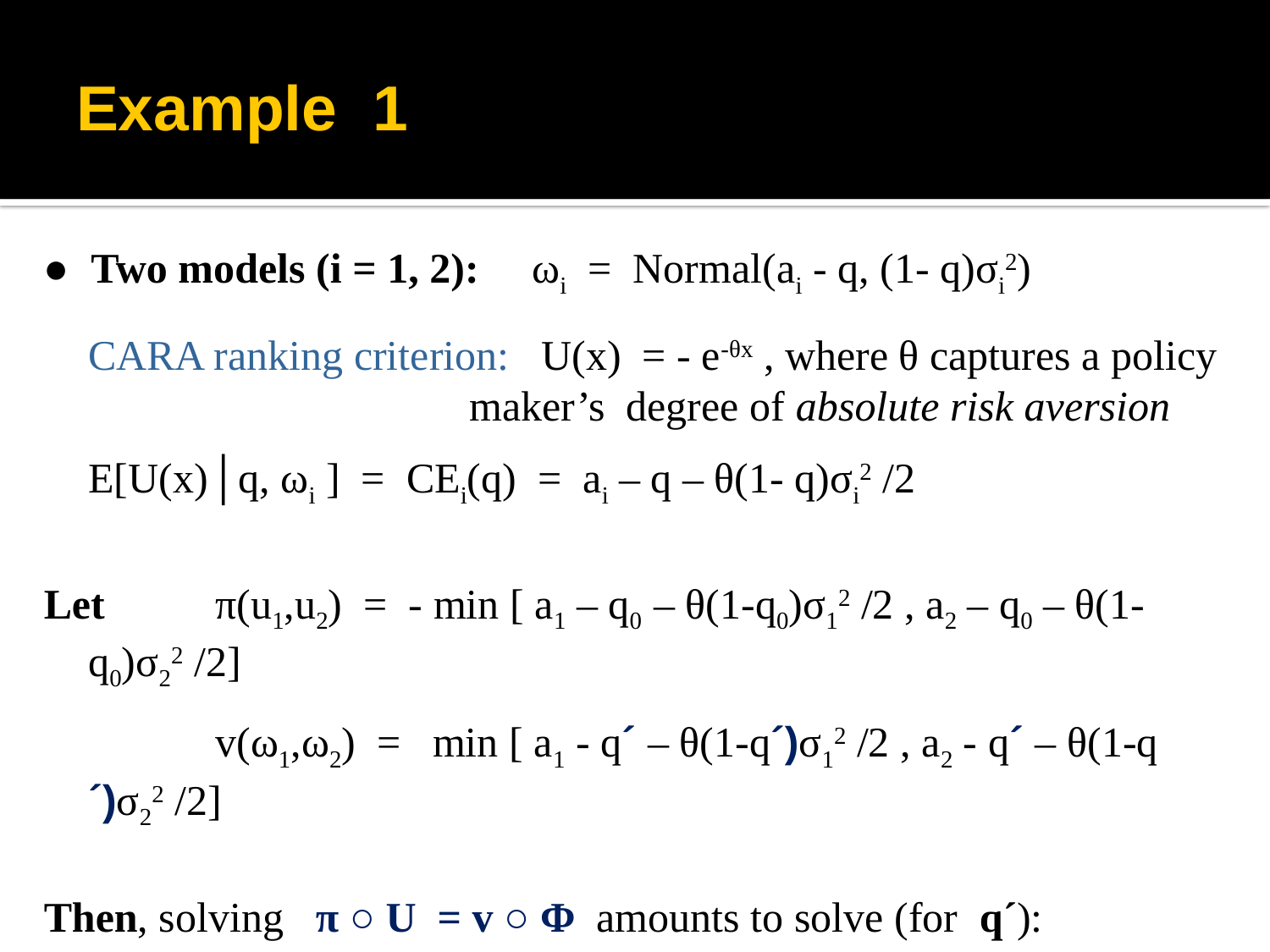

# Example  1
●  Two models (i = 1, 2):     ωi  =  Normal(ai - q, (1- q)σi2)

	CARA ranking criterion:   U(x)  = - e-θx , where θ captures a policy 				maker’s  degree of absolute risk aversion

	E[U(x)│q, ωi ]  =  CEi(q)  =  ai – q – θ(1- q)σi2 /2

Let	π(u1,u2)  =  - min [ a1 – q0 – θ(1-q0)σ12 /2 , a2 – q0 – θ(1-q0)σ22 /2]

		v(ω1,ω2)  =   min [ a1 - q´ – θ(1-q´)σ12 /2 , a2 - q´ – θ(1-q´)σ22 /2]

Then, solving   π ○ U  = v ○ Φ  amounts to solve (for  q´):

	min [ a1 – q´ – θ (1-q´)σ12 /2  , a2 – q´ – θ(1-q´)σ22 /2]  =
 			- min [a1 – q0 – θ (1-qo)σ12 /2  , a2 – q0 – θ(1-q0)σ22 /2]